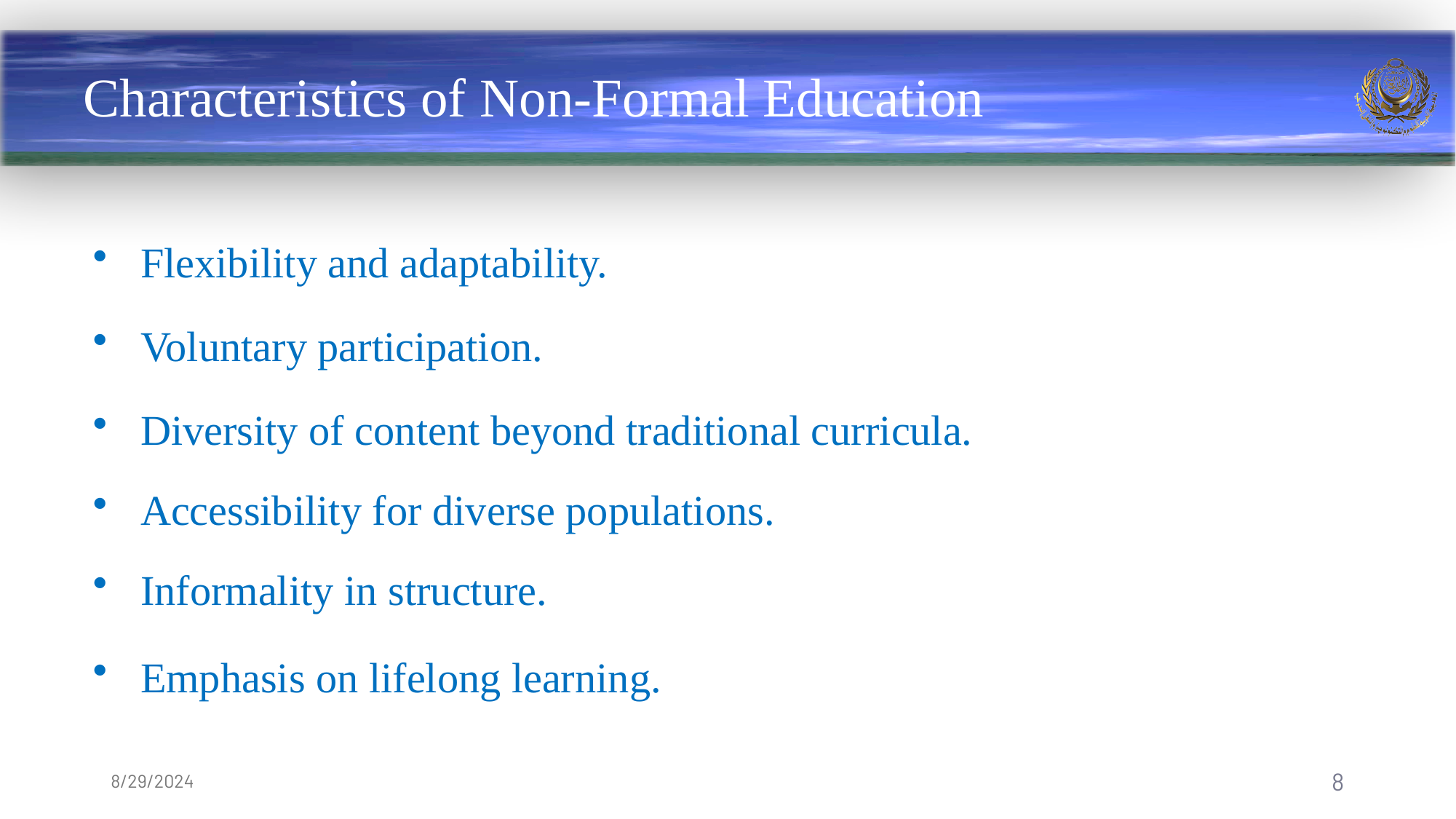

# Characteristics of Non-Formal Education
Flexibility and adaptability.

Voluntary participation.

Diversity of content beyond traditional curricula.

Accessibility for diverse populations.

Informality in structure.

Emphasis on lifelong learning.
8/29/2024

8